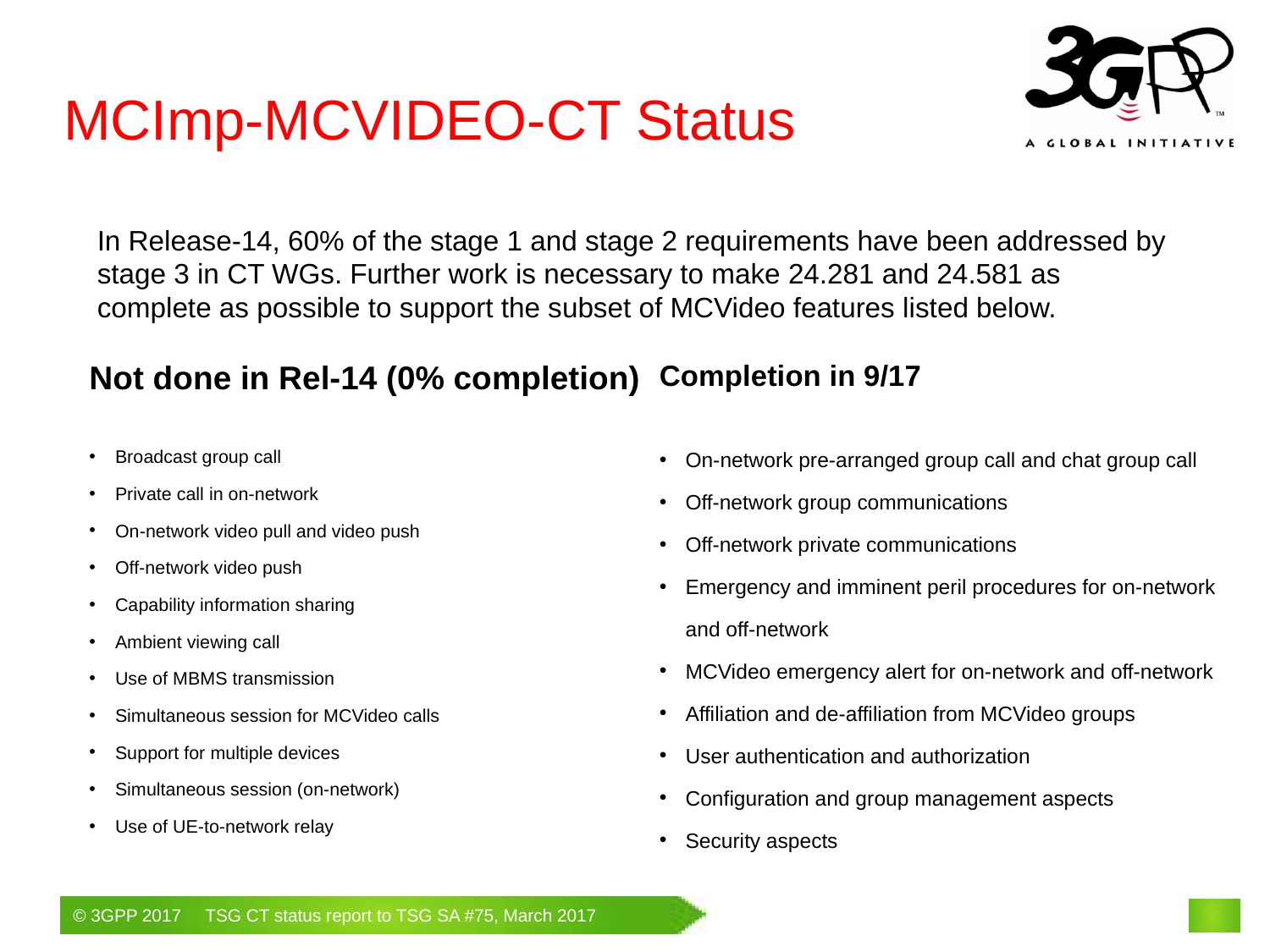

# MCImp-MCVIDEO-CT Status
In Release-14, 60% of the stage 1 and stage 2 requirements have been addressed by stage 3 in CT WGs. Further work is necessary to make 24.281 and 24.581 as complete as possible to support the subset of MCVideo features listed below.
Not done in Rel-14 (0% completion)

Broadcast group call
Private call in on-network
On-network video pull and video push
Off-network video push
Capability information sharing
Ambient viewing call
Use of MBMS transmission
Simultaneous session for MCVideo calls
Support for multiple devices
Simultaneous session (on-network)
Use of UE-to-network relay
Completion in 9/17

On-network pre-arranged group call and chat group call
Off-network group communications
Off-network private communications
Emergency and imminent peril procedures for on-network and off-network
MCVideo emergency alert for on-network and off-network
Affiliation and de-affiliation from MCVideo groups
User authentication and authorization
Configuration and group management aspects
Security aspects